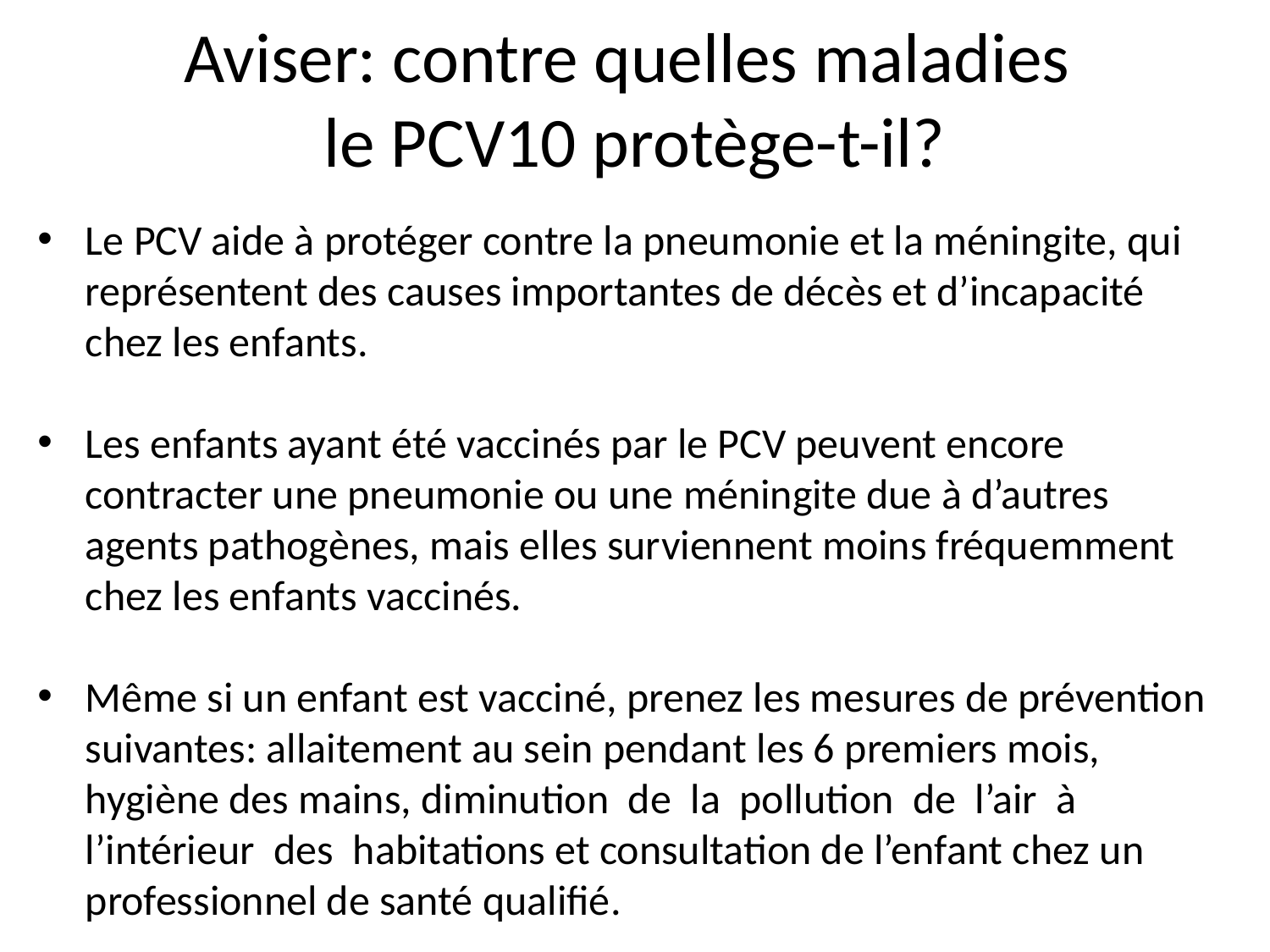

# Aviser: contre quelles maladies le PCV10 protège-t-il?
Le PCV aide à protéger contre la pneumonie et la méningite, qui représentent des causes importantes de décès et d’incapacité chez les enfants.
Les enfants ayant été vaccinés par le PCV peuvent encore contracter une pneumonie ou une méningite due à d’autres agents pathogènes, mais elles surviennent moins fréquemment chez les enfants vaccinés.

Même si un enfant est vacciné, prenez les mesures de prévention suivantes: allaitement au sein pendant les 6 premiers mois, hygiène des mains, diminution  de  la  pollution  de  l’air  à  l’intérieur  des  habitations et consultation de l’enfant chez un professionnel de santé qualifié.